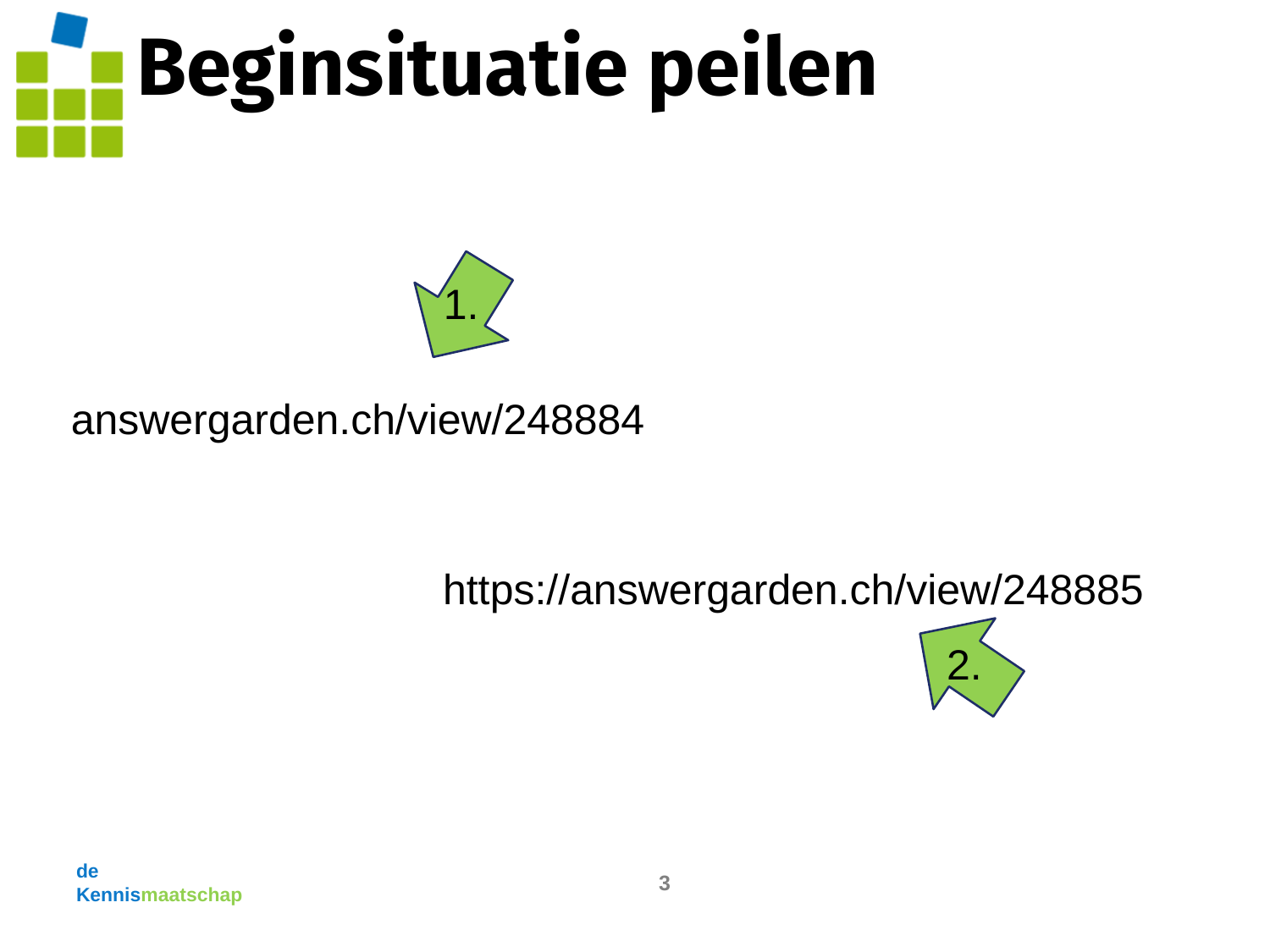

# Beginsituatie peilen

1.
answergarden.ch/view/248884
https://answergarden.ch/view/248885

2.
de
Kennismaatschap
3